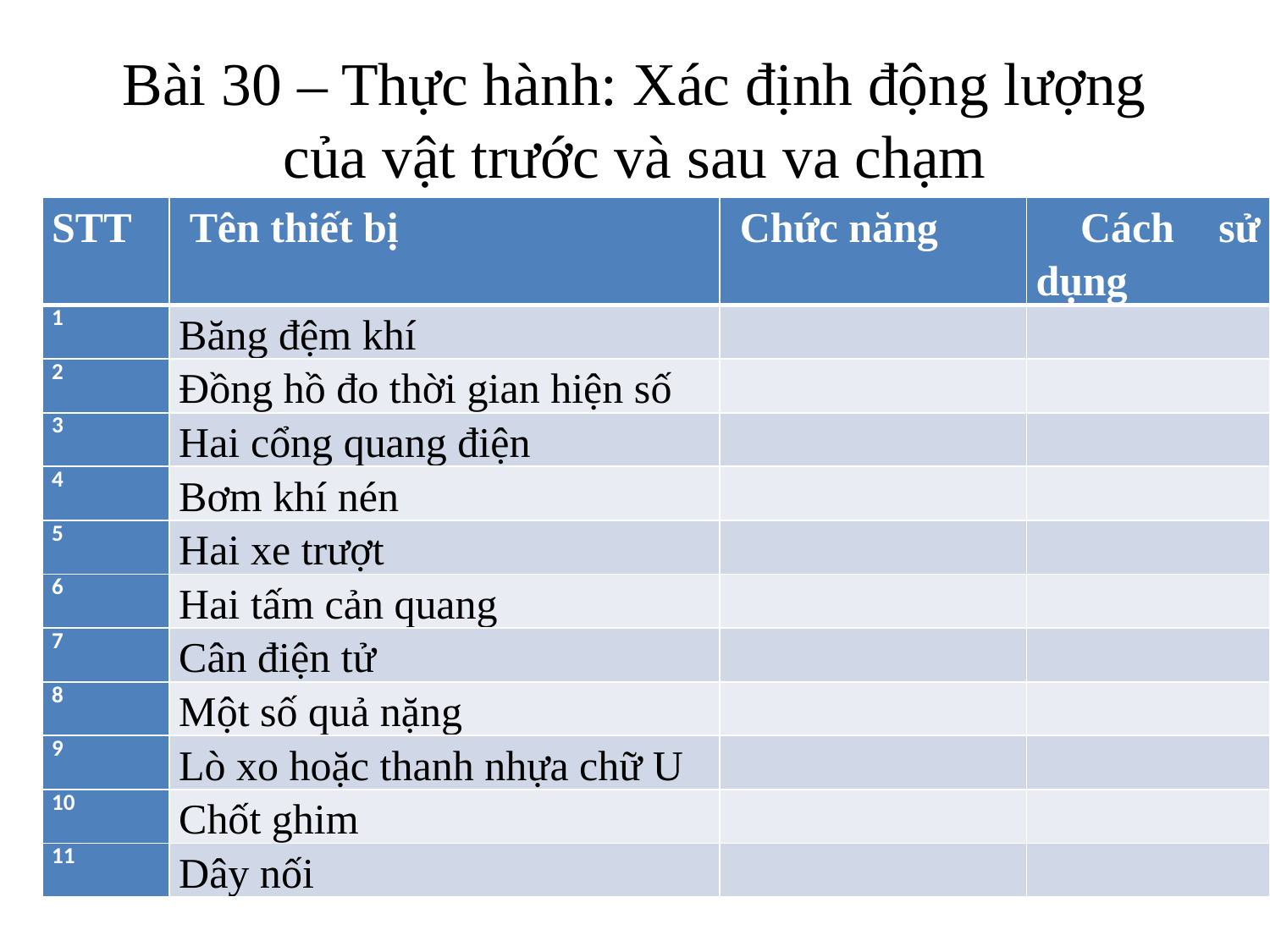

# Bài 30 – Thực hành: Xác định động lượng của vật trước và sau va chạm
| STT | Tên thiết bị | Chức năng | Cách sử dụng |
| --- | --- | --- | --- |
| 1 | Băng đệm khí |  |  |
| 2 | Đồng hồ đo thời gian hiện số |  |  |
| 3 | Hai cổng quang điện |  |  |
| 4 | Bơm khí nén |  |  |
| 5 | Hai xe trượt |  |  |
| 6 | Hai tấm cản quang |  |  |
| 7 | Cân điện tử |  |  |
| 8 | Một số quả nặng |  |  |
| 9 | Lò xo hoặc thanh nhựa chữ U |  |  |
| 10 | Chốt ghim |  |  |
| 11 | Dây nối |  |  |